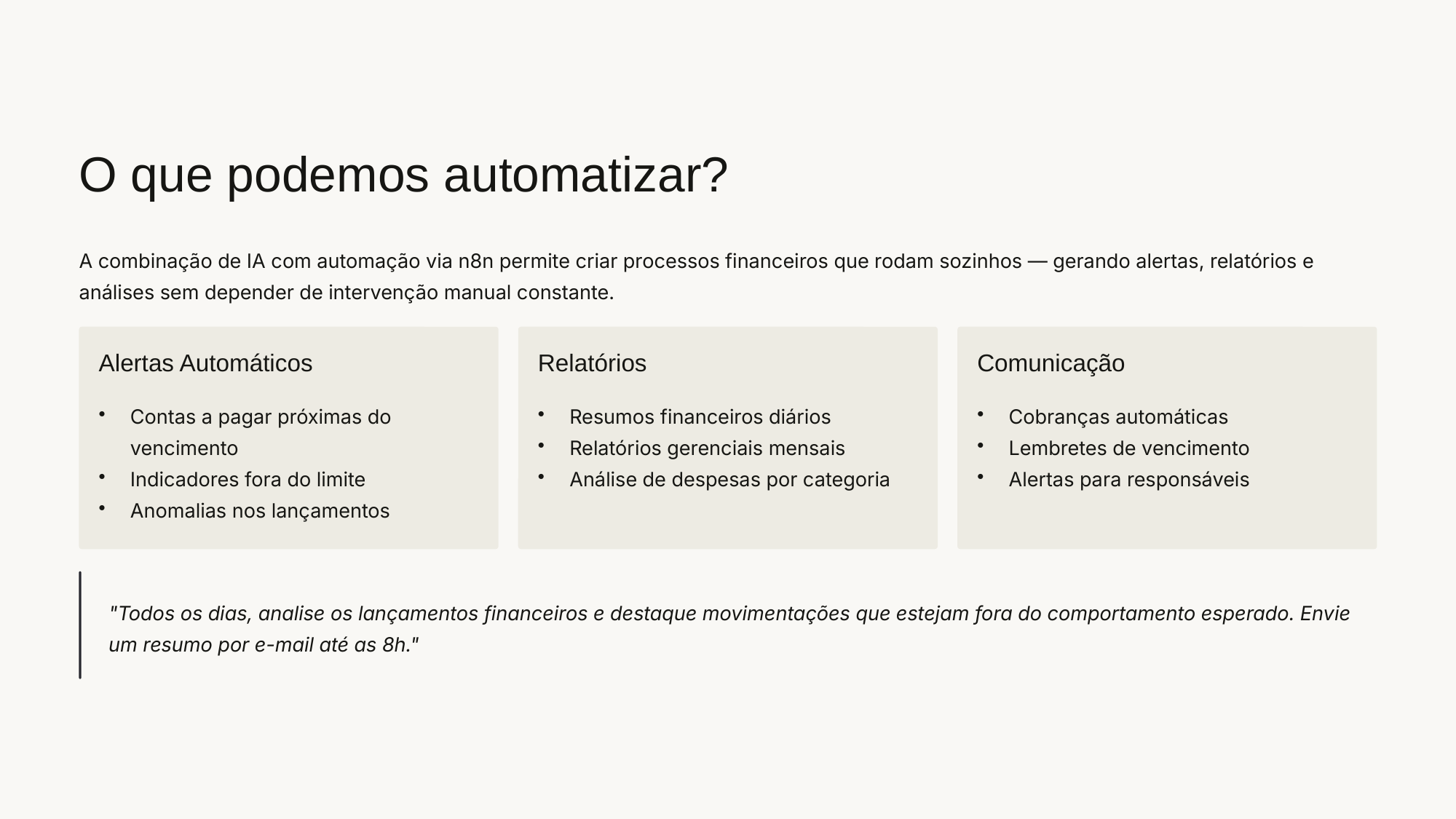

O que podemos automatizar?
A combinação de IA com automação via n8n permite criar processos financeiros que rodam sozinhos — gerando alertas, relatórios e análises sem depender de intervenção manual constante.

Alertas Automáticos
Relatórios
Comunicação
Contas a pagar próximas do vencimento
Indicadores fora do limite
Anomalias nos lançamentos
Resumos financeiros diários
Relatórios gerenciais mensais
Análise de despesas por categoria
Cobranças automáticas
Lembretes de vencimento
Alertas para responsáveis

"Todos os dias, analise os lançamentos financeiros e destaque movimentações que estejam fora do comportamento esperado. Envie um resumo por e-mail até as 8h."